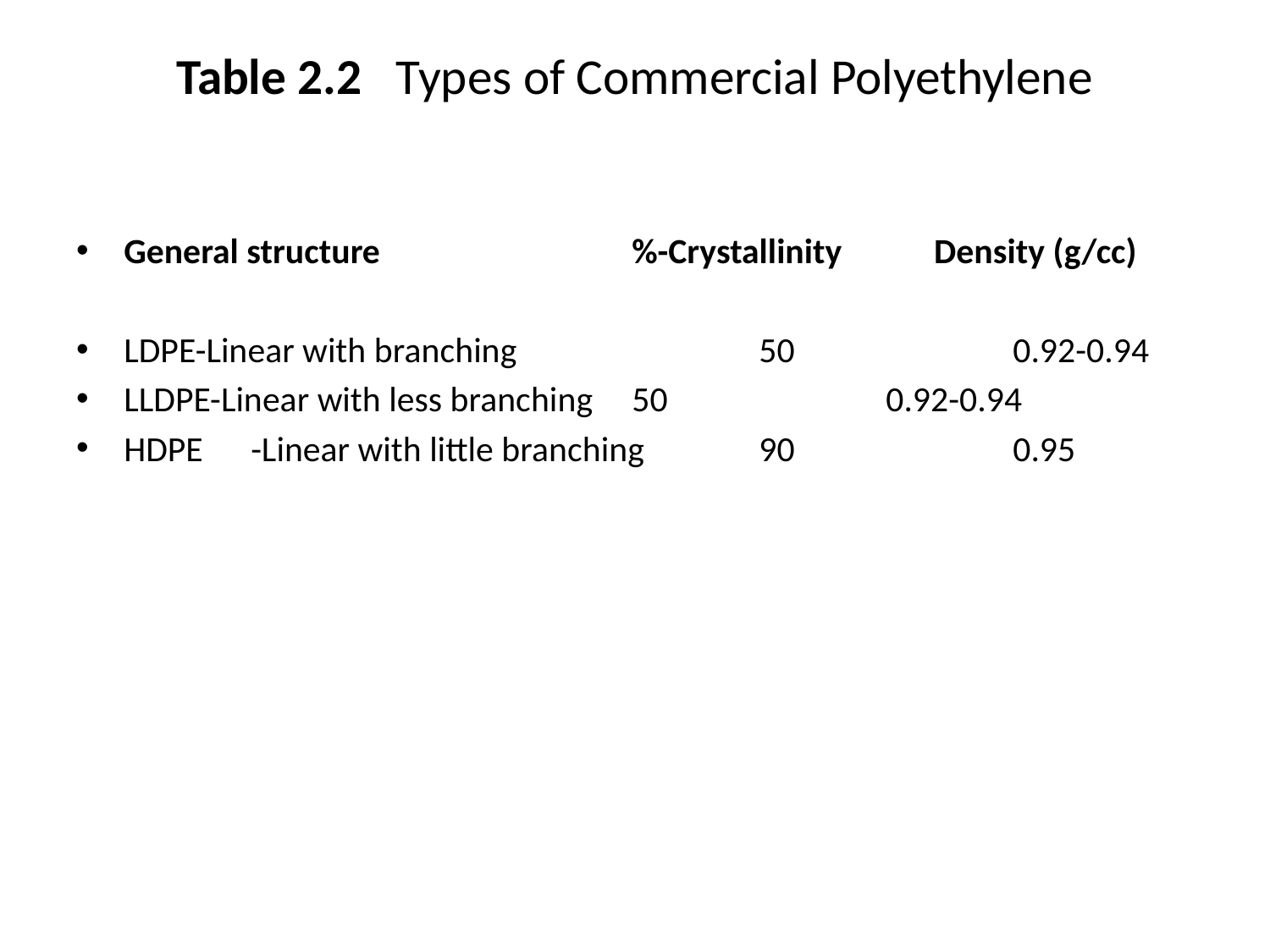

# Table 2.2   Types of Commercial Polyethylene
General structure  		%-Crystallinity	      Density (g/cc)

LDPE-Linear with branching		50		0.92-0.94
LLDPE-Linear with less branching  	50		0.92-0.94
HDPE	-Linear with little branching 	90		0.95